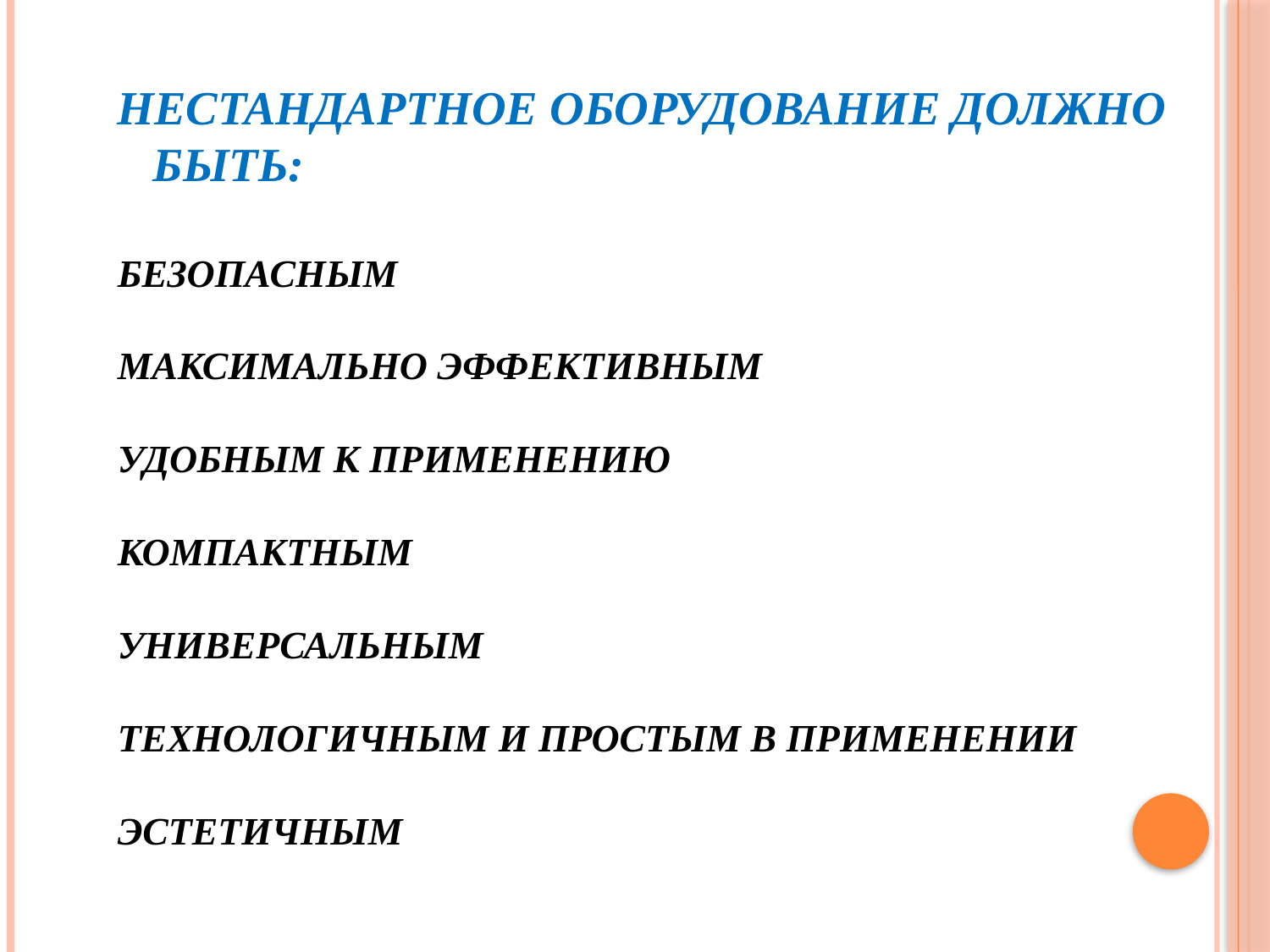

# Нестандартное оборудование должно    быть: Безопасным Максимально эффективным Удобным к применению Компактным Универсальным Технологичным и простым в применении Эстетичным